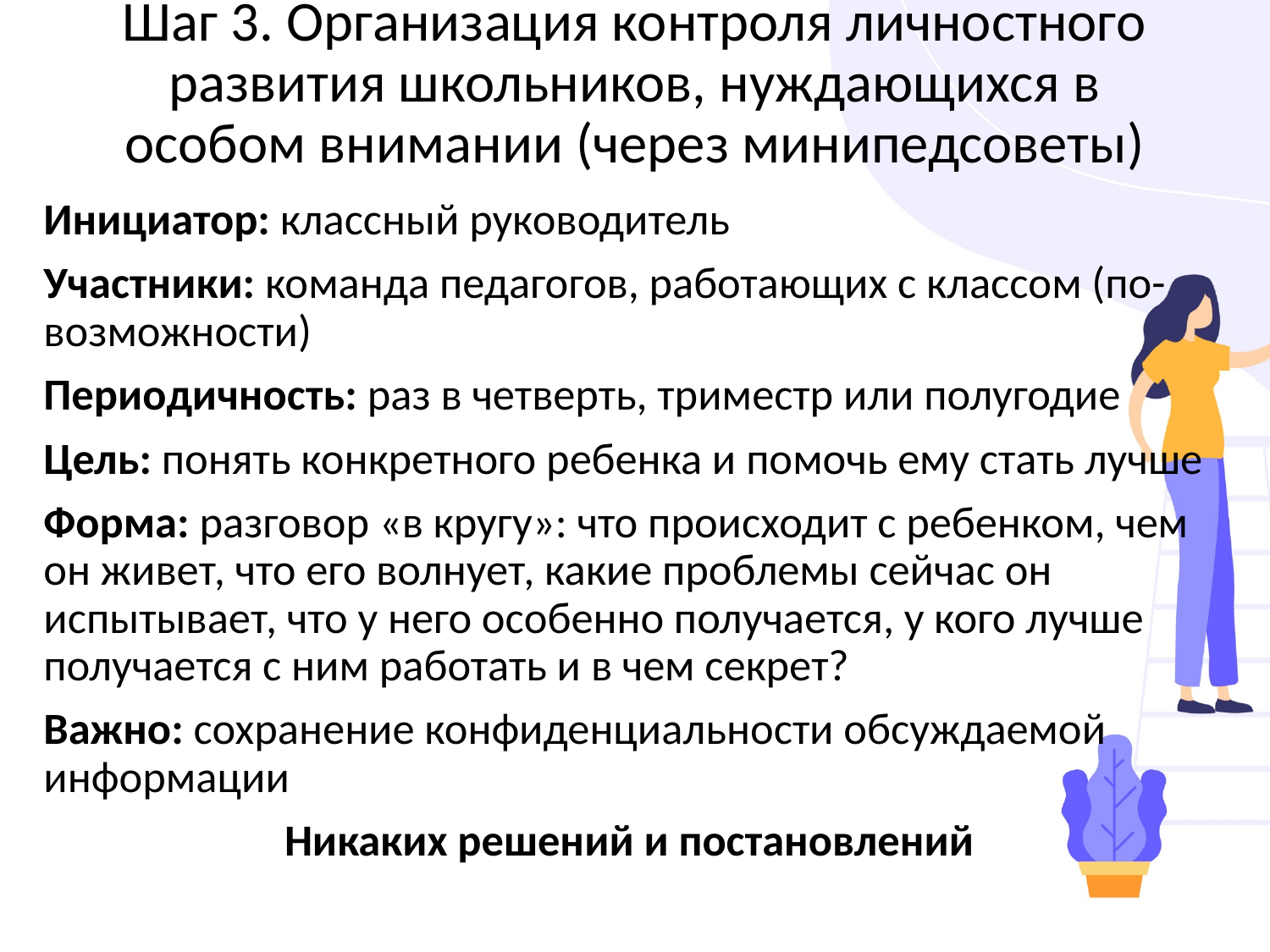

# Шаг 3. Организация контроля личностного развития школьников, нуждающихся в особом внимании (через минипедсоветы)
Инициатор: классный руководитель
Участники: команда педагогов, работающих с классом (по-возможности)
Периодичность: раз в четверть, триместр или полугодие
Цель: понять конкретного ребенка и помочь ему стать лучше
Форма: разговор «в кругу»: что происходит с ребенком, чем он живет, что его волнует, какие проблемы сейчас он испытывает, что у него особенно получается, у кого лучше получается с ним работать и в чем секрет?
Важно: сохранение конфиденциальности обсуждаемой информации
Никаких решений и постановлений